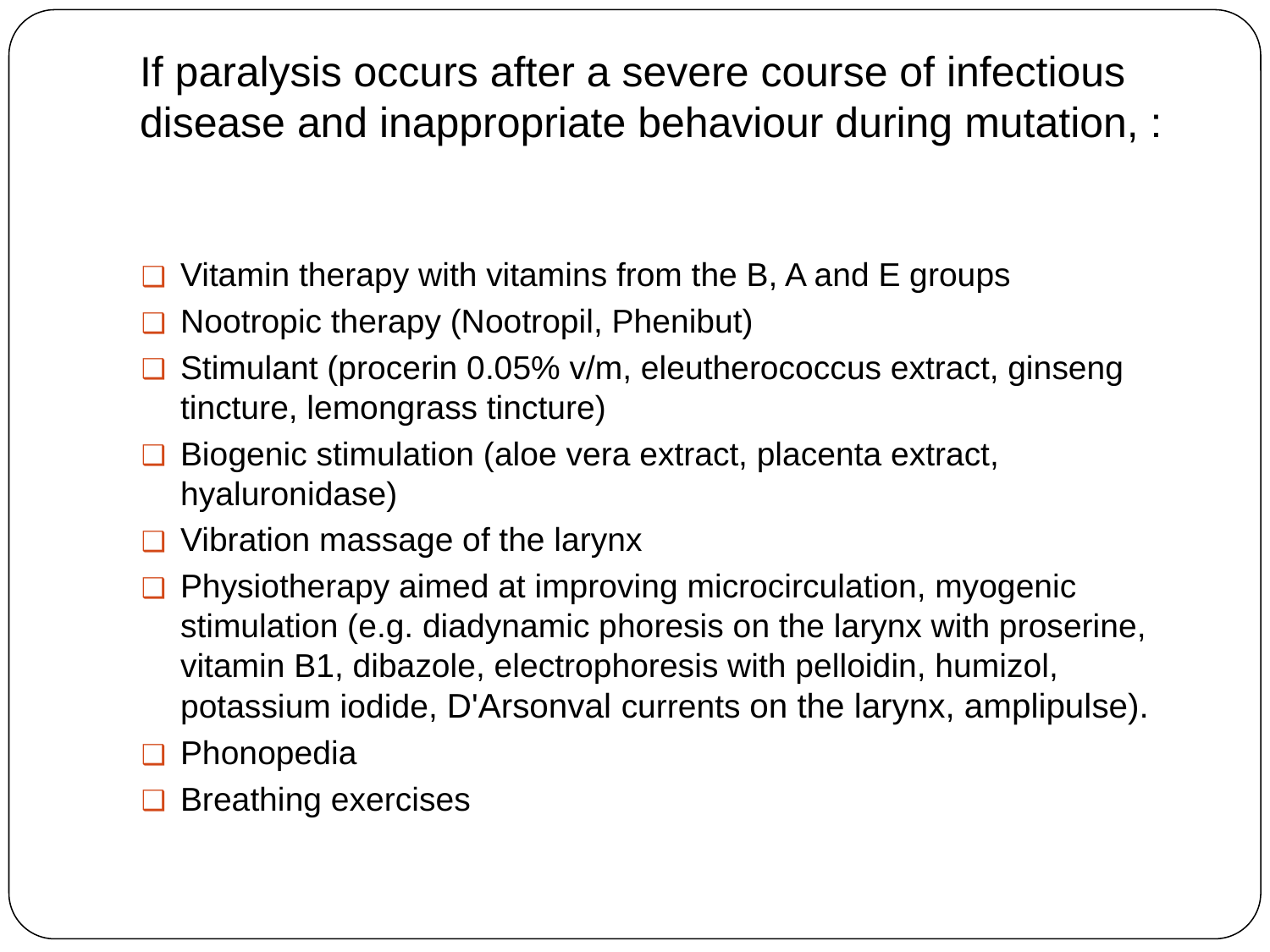

# If paralysis occurs after a severe course of infectious disease and inappropriate behaviour during mutation, :

Vitamin therapy with vitamins from the B, A and E groups
Nootropic therapy (Nootropil, Phenibut)
Stimulant (procerin 0.05% v/m, eleutherococcus extract, ginseng tincture, lemongrass tincture)
Biogenic stimulation (aloe vera extract, placenta extract, hyaluronidase)
Vibration massage of the larynx
Physiotherapy aimed at improving microcirculation, myogenic stimulation (e.g. diadynamic phoresis on the larynx with proserine, vitamin B1, dibazole, electrophoresis with pelloidin, humizol, potassium iodide, DʹArsonval currents on the larynx, amplipulse).
Phonopedia
Breathing exercises